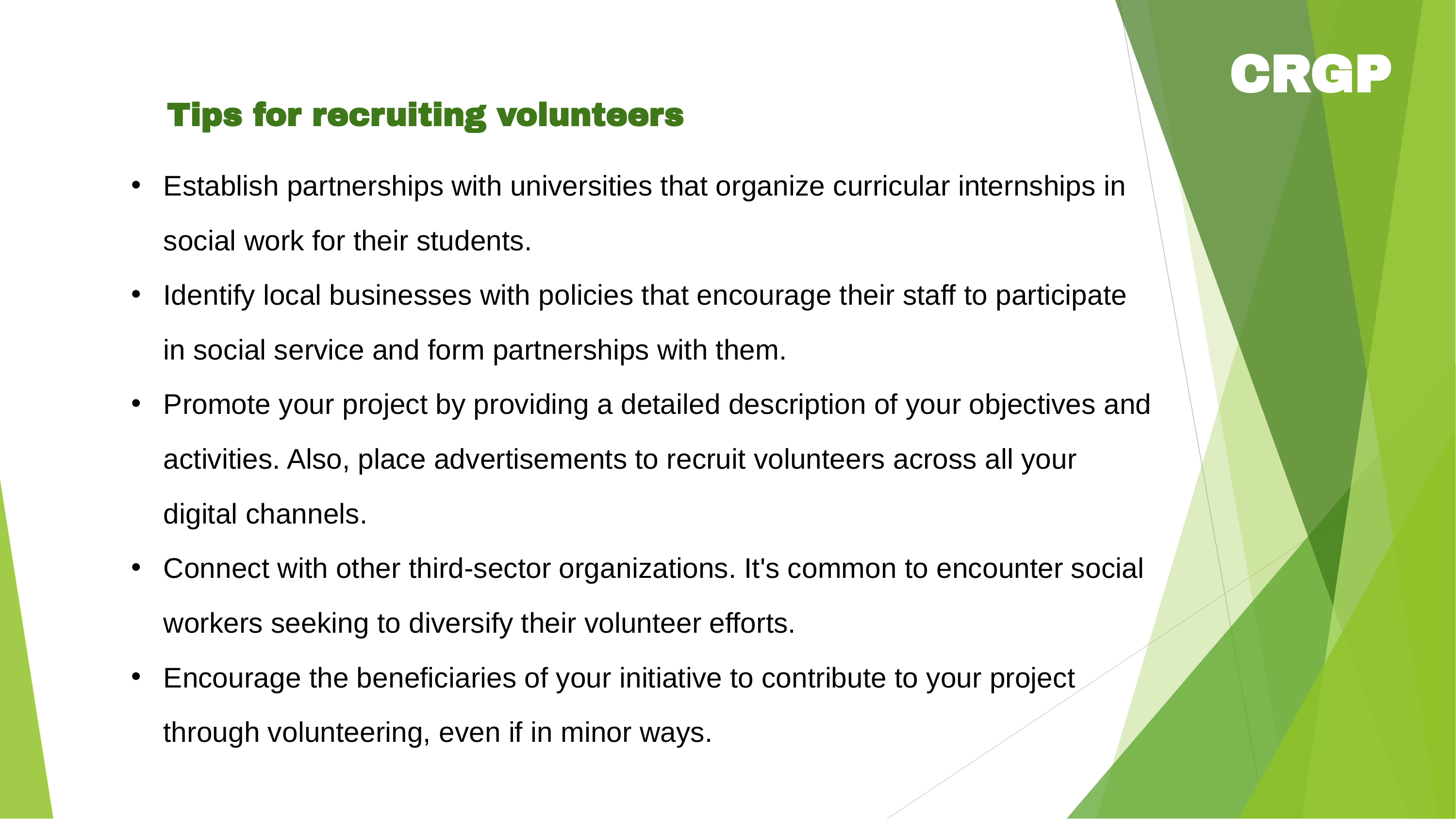

# Tips for recruiting volunteers
CRGP
Establish partnerships with universities that organize curricular internships in social work for their students.
Identify local businesses with policies that encourage their staff to participate in social service and form partnerships with them.
Promote your project by providing a detailed description of your objectives and activities. Also, place advertisements to recruit volunteers across all your digital channels.
Connect with other third-sector organizations. It's common to encounter social workers seeking to diversify their volunteer efforts.
Encourage the beneficiaries of your initiative to contribute to your project through volunteering, even if in minor ways.